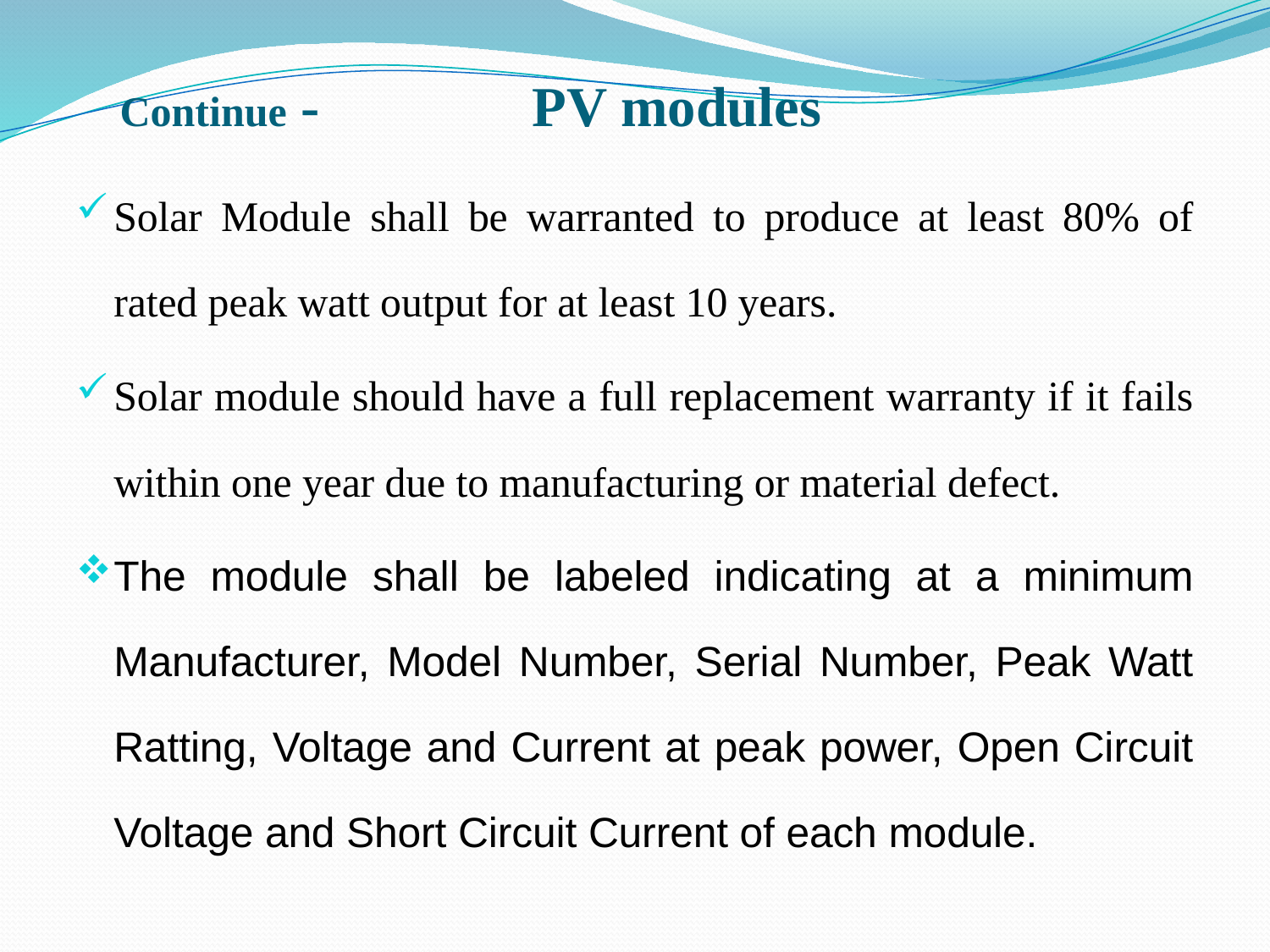

# Continue -               PV modules
Solar Module shall be warranted to produce at least 80% of rated peak watt output for at least 10 years.
Solar module should have a full replacement warranty if it fails within one year due to manufacturing or material defect.
The module shall be labeled indicating at a minimum Manufacturer, Model Number, Serial Number, Peak Watt Ratting, Voltage and Current at peak power, Open Circuit Voltage and Short Circuit Current of each module.